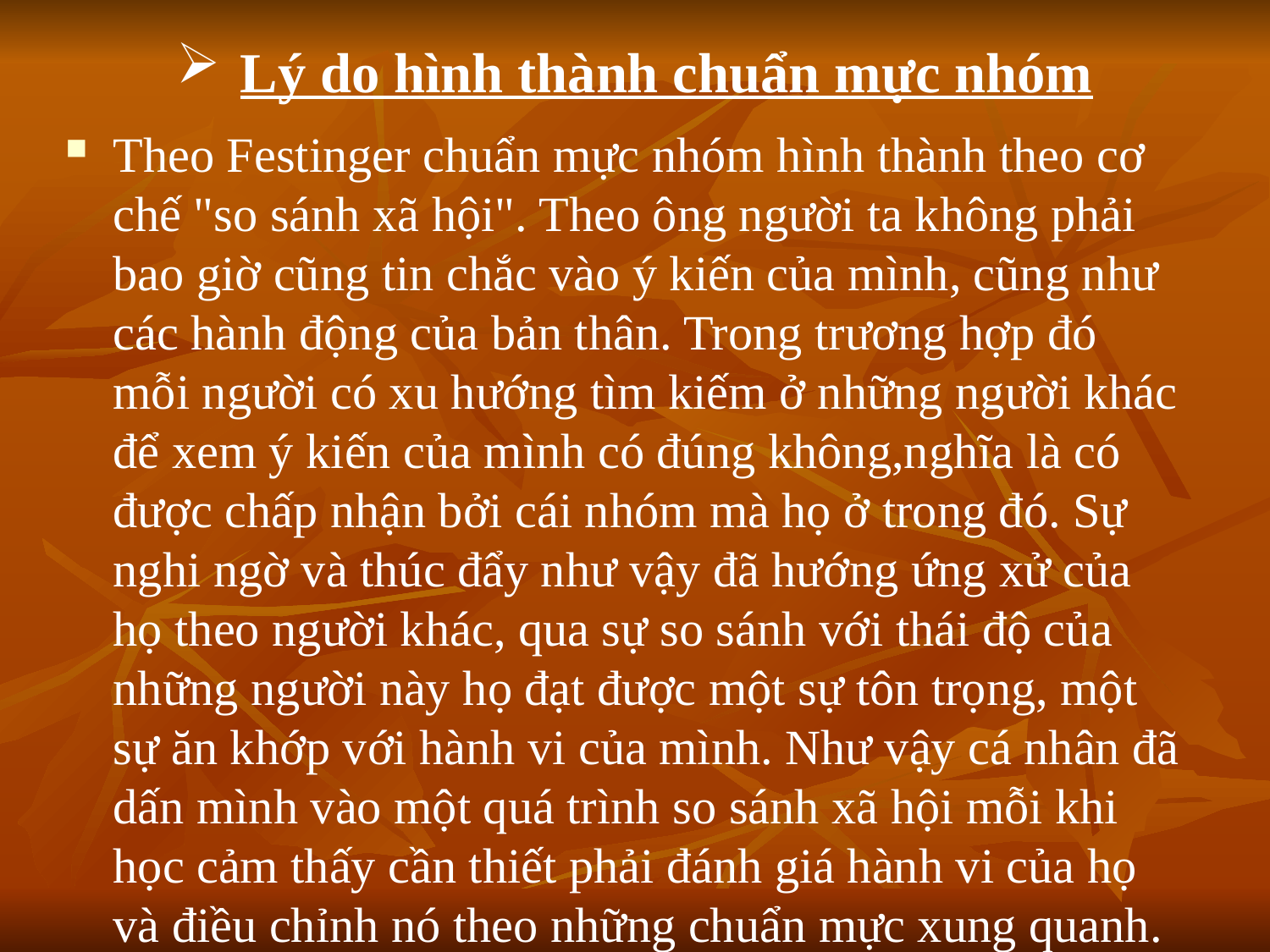

# Lý do hình thành chuẩn mực nhóm
Theo Festinger chuẩn mực nhóm hình thành theo cơ chế "so sánh xã hội". Theo ông người ta không phải bao giờ cũng tin chắc vào ý kiến của mình, cũng như các hành động của bản thân. Trong trương hợp đó mỗi người có xu hướng tìm kiếm ở những người khác để xem ý kiến của mình có đúng không,nghĩa là có được chấp nhận bởi cái nhóm mà họ ở trong đó. Sự nghi ngờ và thúc đẩy như vậy đã hướng ứng xử của họ theo người khác, qua sự so sánh với thái độ của những người này họ đạt được một sự tôn trọng, một sự ăn khớp với hành vi của mình. Như vậy cá nhân đã dấn mình vào một quá trình so sánh xã hội mỗi khi học cảm thấy cần thiết phải đánh giá hành vi của họ và điều chỉnh nó theo những chuẩn mực xung quanh.